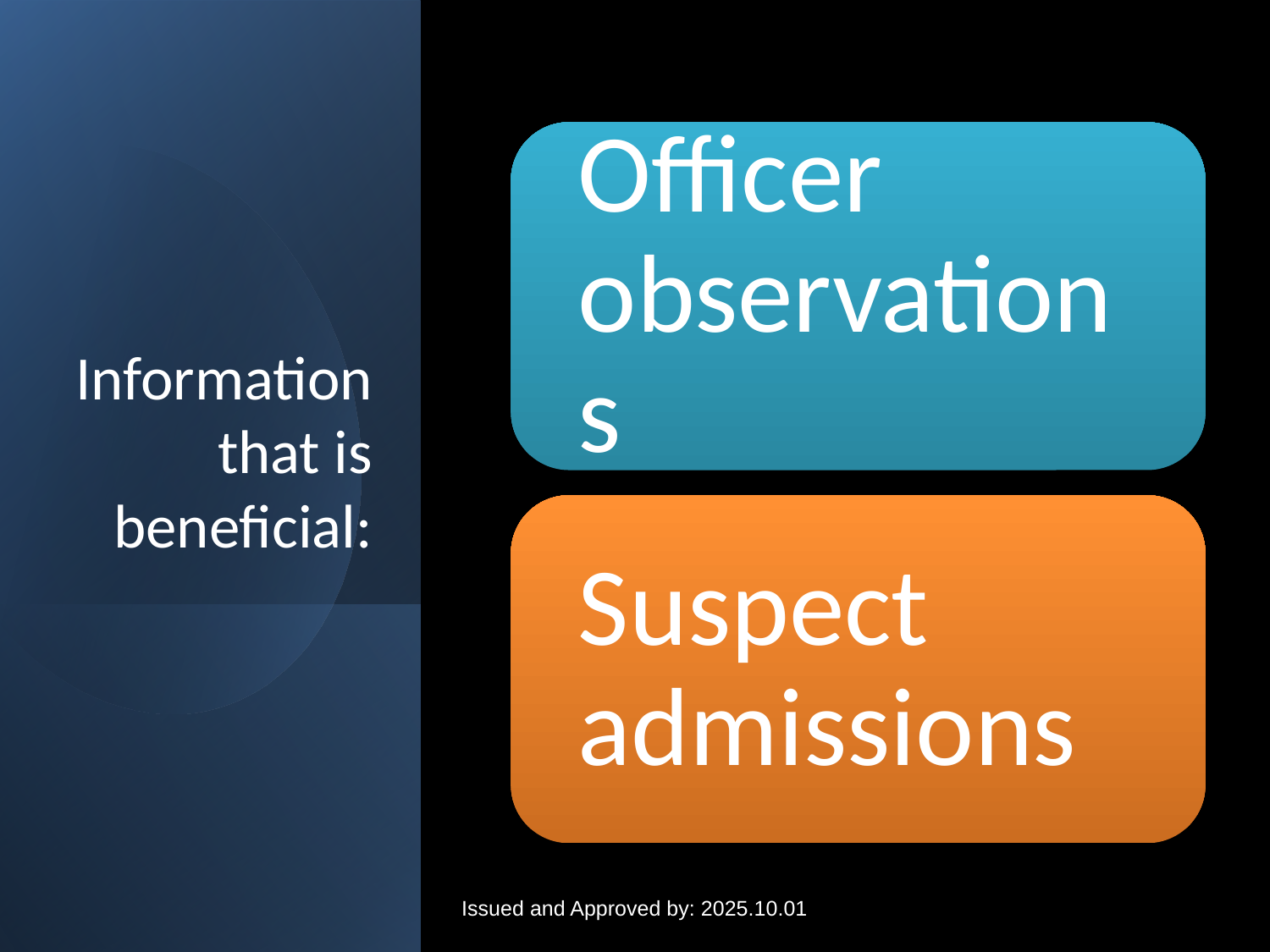

Officer observations
Suspect admissions

# Information that is beneficial:

Issued and Approved by: 2025.10.01